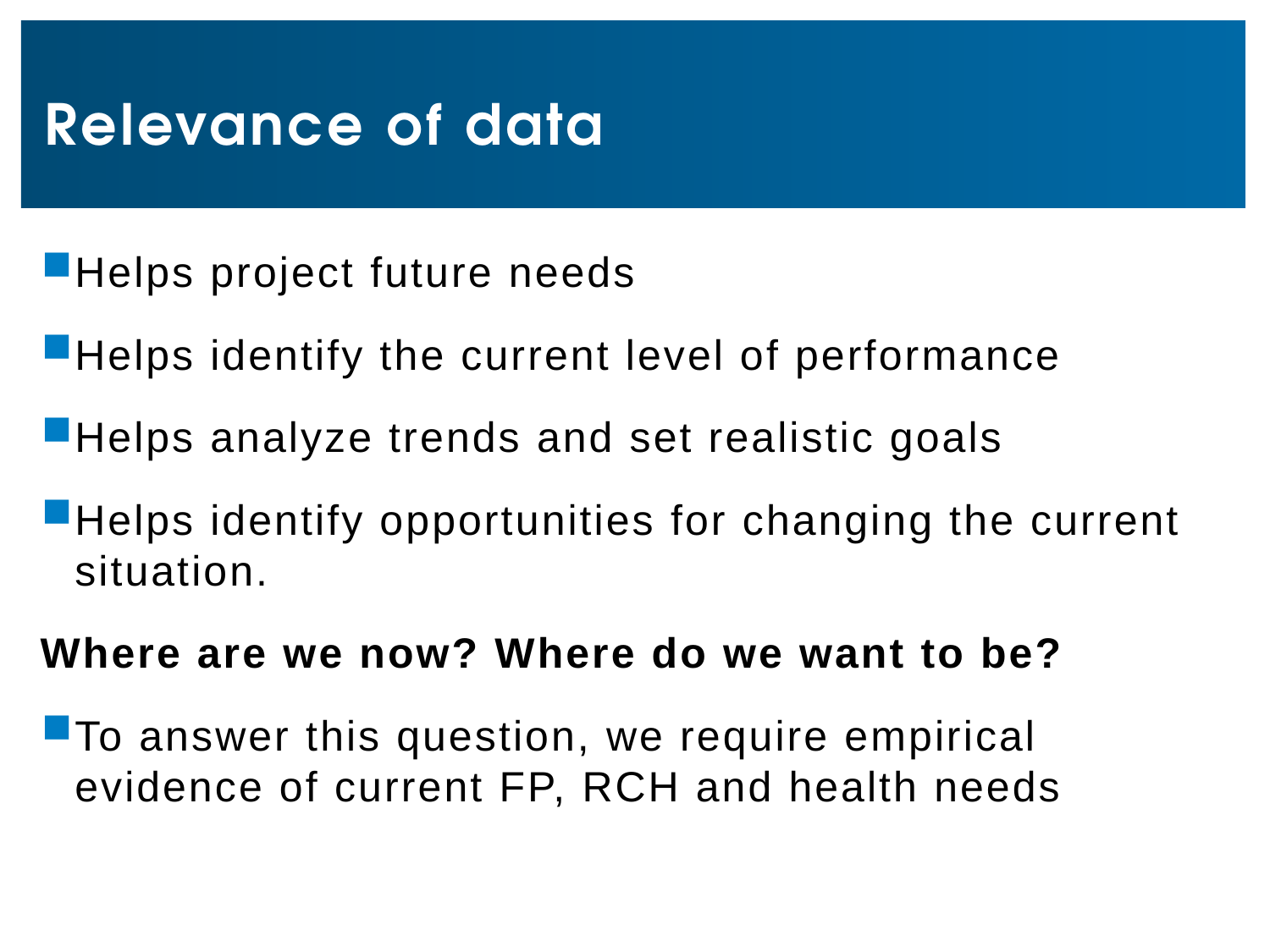

# Relevance of data
Helps project future needs
Helps identify the current level of performance
Helps analyze trends and set realistic goals
Helps identify opportunities for changing the current situation.
Where are we now? Where do we want to be?
To answer this question, we require empirical evidence of current FP, RCH and health needs